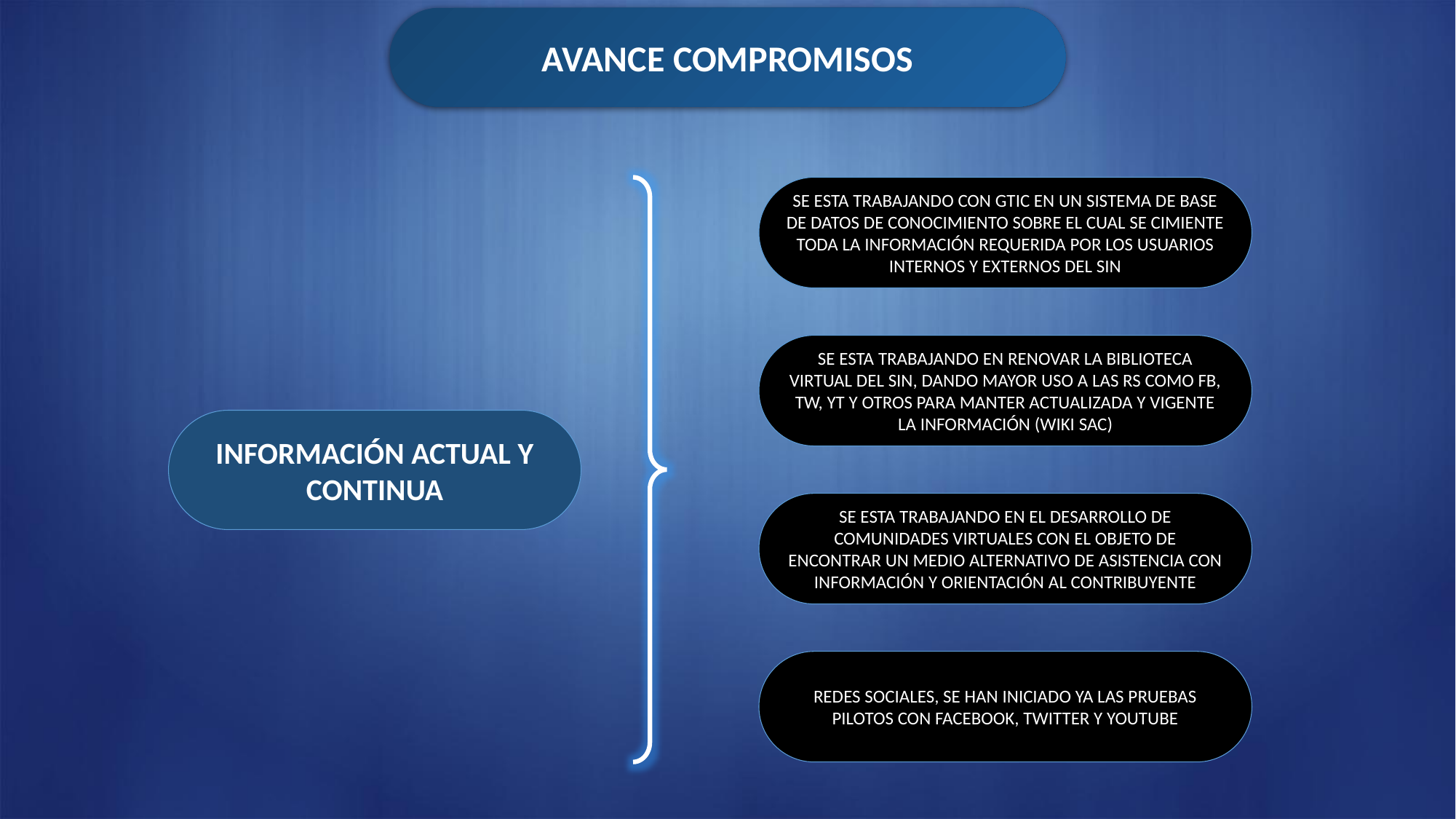

AVANCE COMPROMISOS

SE ESTA TRABAJANDO CON GTIC EN UN SISTEMA DE BASE DE DATOS DE CONOCIMIENTO SOBRE EL CUAL SE CIMIENTE TODA LA INFORMACIÓN REQUERIDA POR LOS USUARIOS INTERNOS Y EXTERNOS DEL SIN
SE ESTA TRABAJANDO EN RENOVAR LA BIBLIOTECA VIRTUAL DEL SIN, DANDO MAYOR USO A LAS RS COMO FB, TW, YT Y OTROS PARA MANTER ACTUALIZADA Y VIGENTE LA INFORMACIÓN (WIKI SAC)
INFORMACIÓN ACTUAL Y CONTINUA
SE ESTA TRABAJANDO EN EL DESARROLLO DE COMUNIDADES VIRTUALES CON EL OBJETO DE ENCONTRAR UN MEDIO ALTERNATIVO DE ASISTENCIA CON INFORMACIÓN Y ORIENTACIÓN AL CONTRIBUYENTE
REDES SOCIALES, SE HAN INICIADO YA LAS PRUEBAS PILOTOS CON FACEBOOK, TWITTER Y YOUTUBE